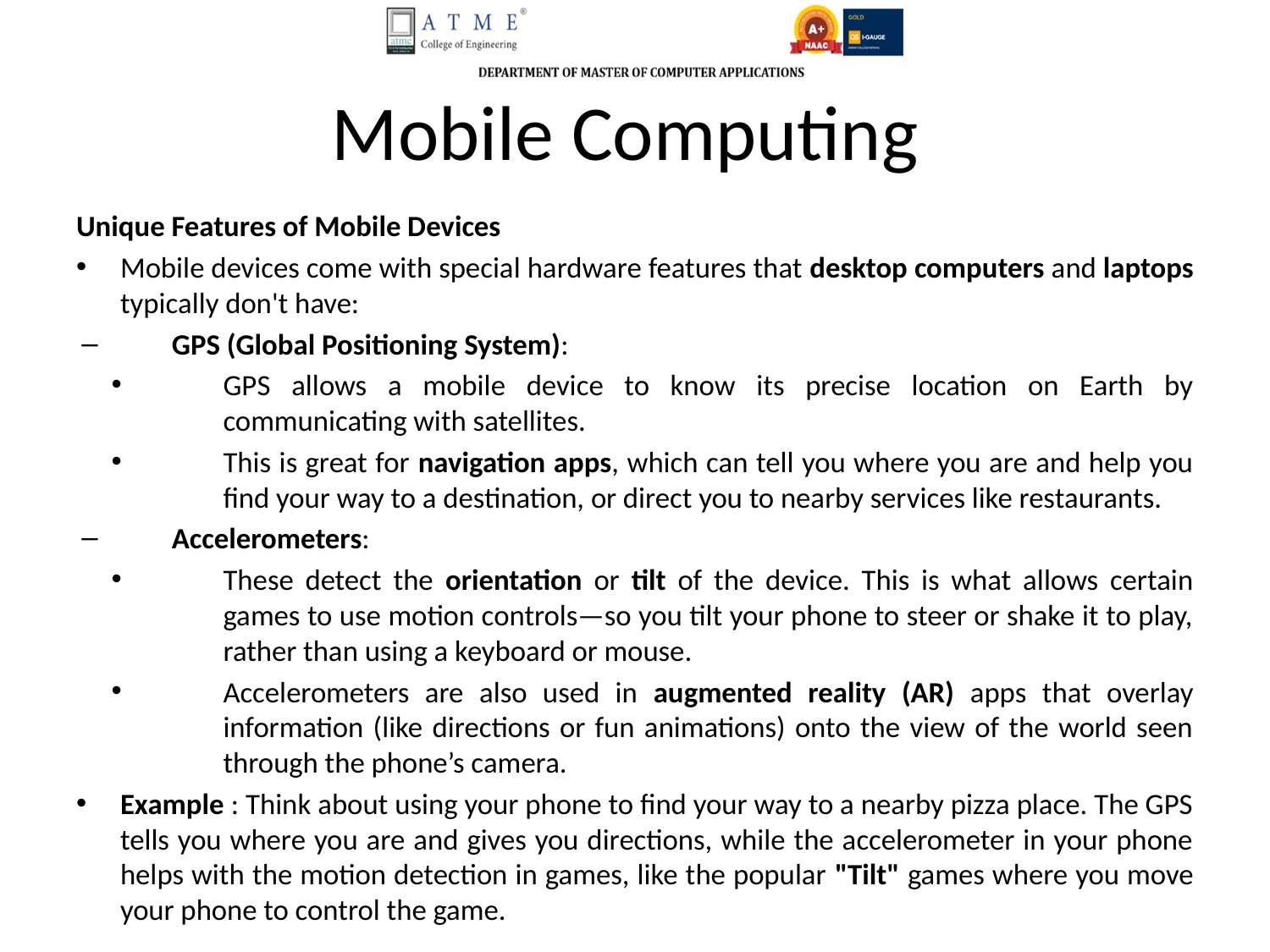

# Mobile Computing
Unique Features of Mobile Devices
Mobile devices come with special hardware features that desktop computers and laptops typically don't have:
GPS (Global Positioning System):
GPS allows a mobile device to know its precise location on Earth by communicating with satellites.
This is great for navigation apps, which can tell you where you are and help you find your way to a destination, or direct you to nearby services like restaurants.
Accelerometers:
These detect the orientation or tilt of the device. This is what allows certain games to use motion controls—so you tilt your phone to steer or shake it to play, rather than using a keyboard or mouse.
Accelerometers are also used in augmented reality (AR) apps that overlay information (like directions or fun animations) onto the view of the world seen through the phone’s camera.
Example : Think about using your phone to find your way to a nearby pizza place. The GPS tells you where you are and gives you directions, while the accelerometer in your phone helps with the motion detection in games, like the popular "Tilt" games where you move your phone to control the game.